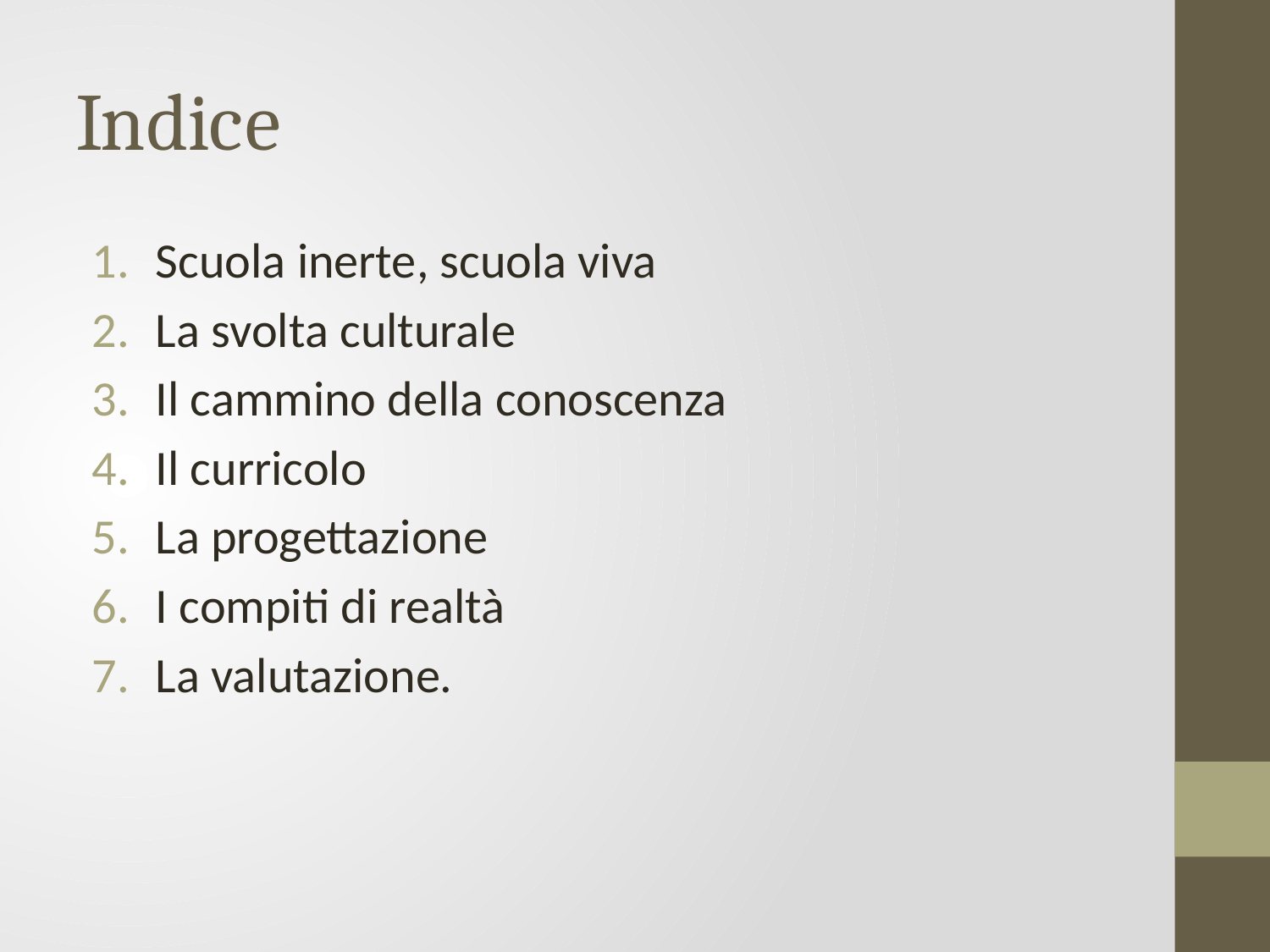

# Indice
Scuola inerte, scuola viva
La svolta culturale
Il cammino della conoscenza
Il curricolo
La progettazione
I compiti di realtà
La valutazione.